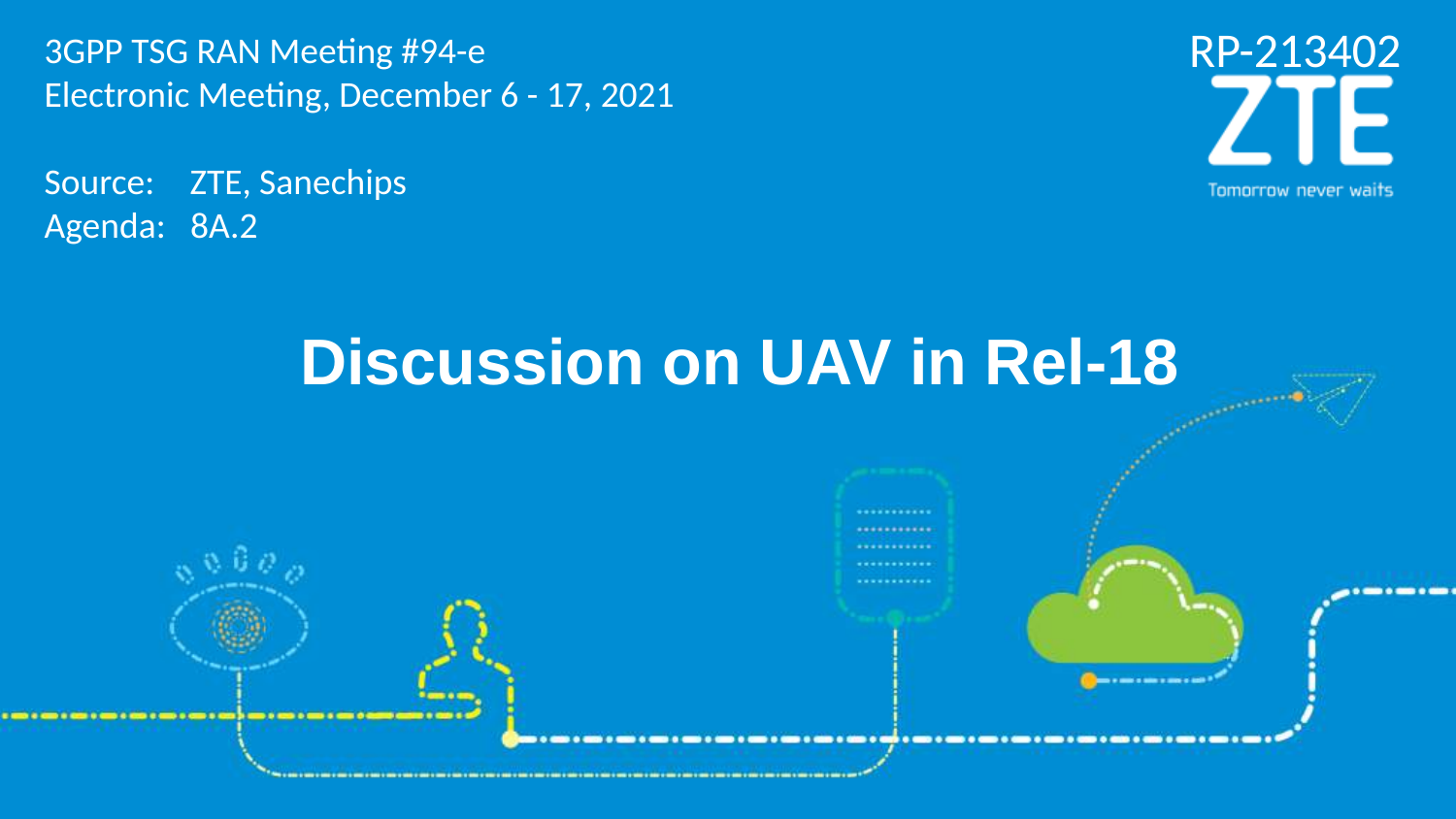

3GPP TSG RAN Meeting #94-e
Electronic Meeting, December 6 - 17, 2021

Source: 	ZTE, Sanechips
Agenda:   8A.2
RP-213402
Discussion on UAV in Rel-18